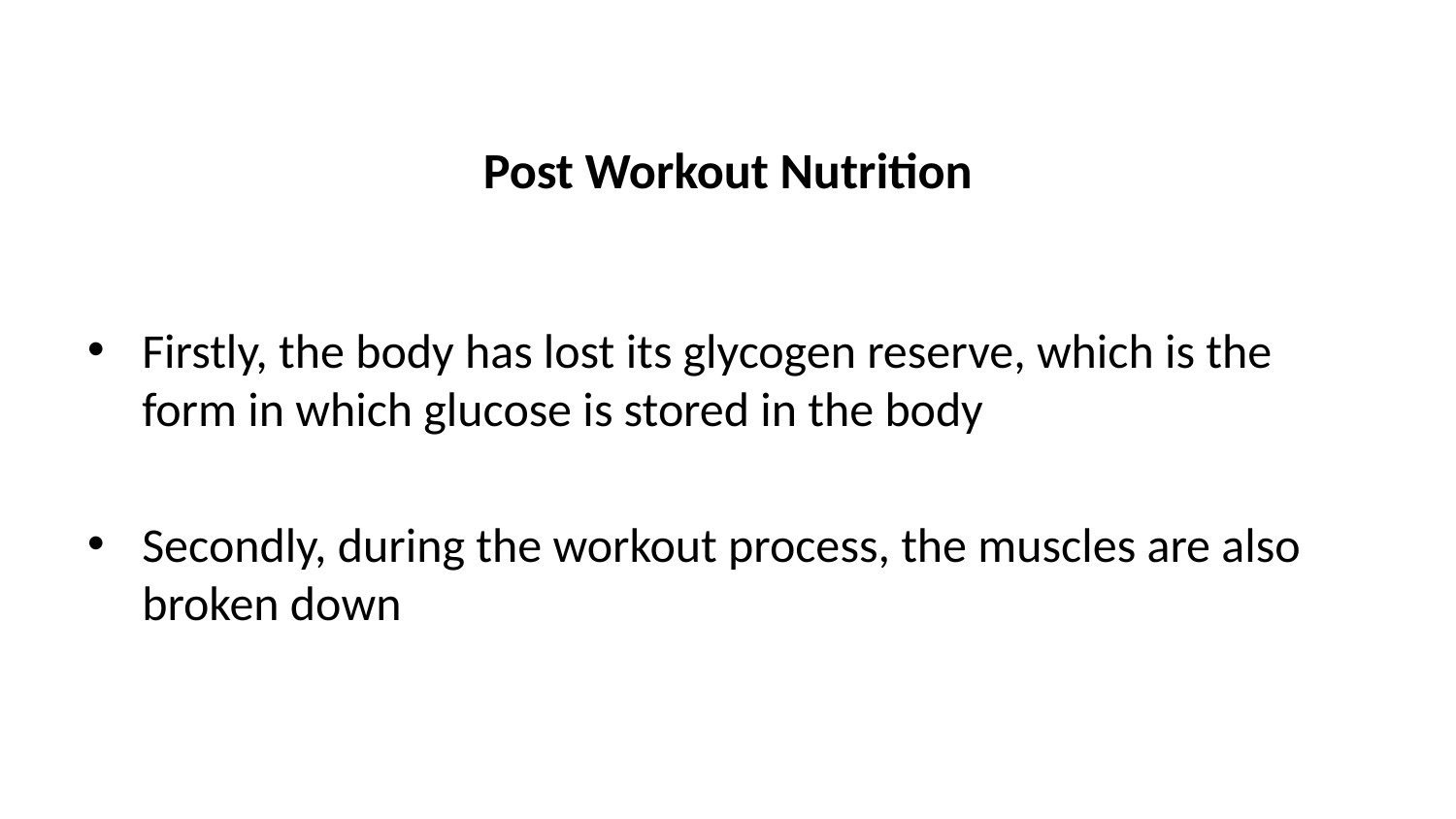

# Post Workout Nutrition
Firstly, the body has lost its glycogen reserve, which is the form in which glucose is stored in the body

Secondly, during the workout process, the muscles are also broken down